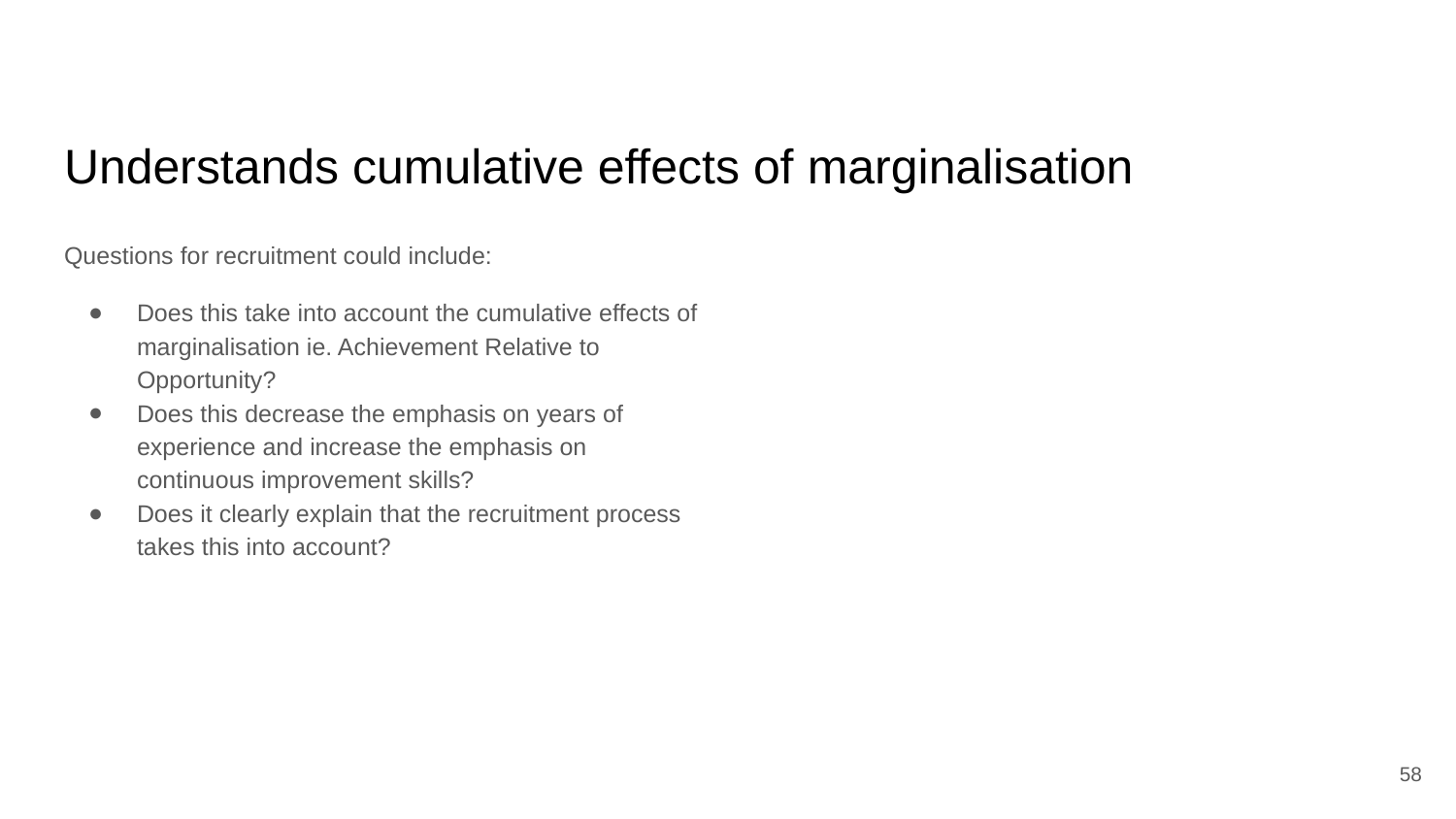

# Understands cumulative effects of marginalisation
Questions for recruitment could include:
Does this take into account the cumulative effects of marginalisation ie. Achievement Relative to Opportunity?
Does this decrease the emphasis on years of experience and increase the emphasis on continuous improvement skills?
Does it clearly explain that the recruitment process takes this into account?

58